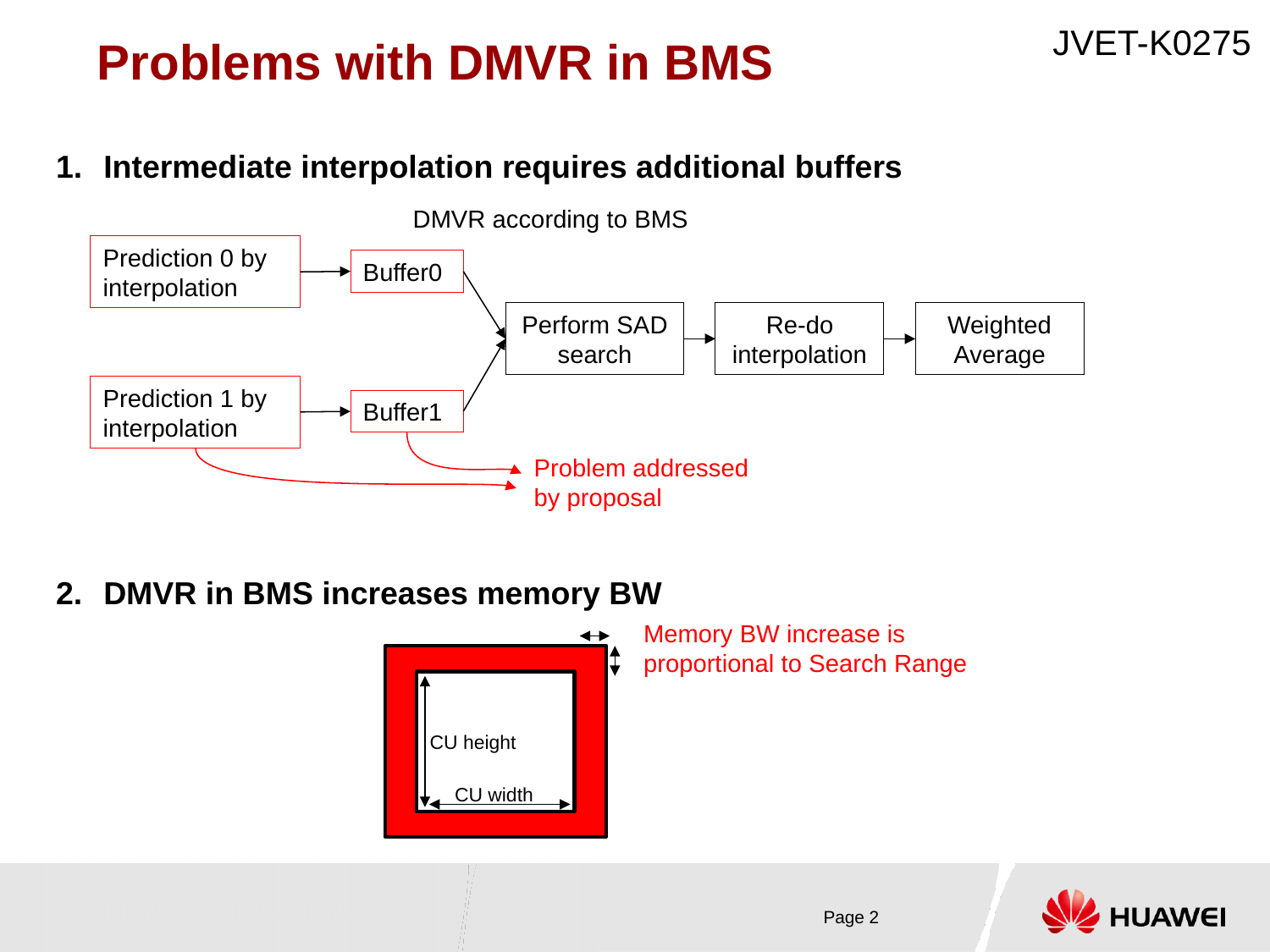

# Problems with DMVR in BMS
Intermediate interpolation requires additional buffers

DMVR in BMS increases memory BW
DMVR according to BMS
Prediction 0 by interpolation
Buffer0
Perform SAD search
Re-do interpolation
Weighted Average
Prediction 1 by interpolation
Buffer1
Problem addressed by proposal
Memory BW increase is proportional to Search Range

CU height
CU width

Page 2